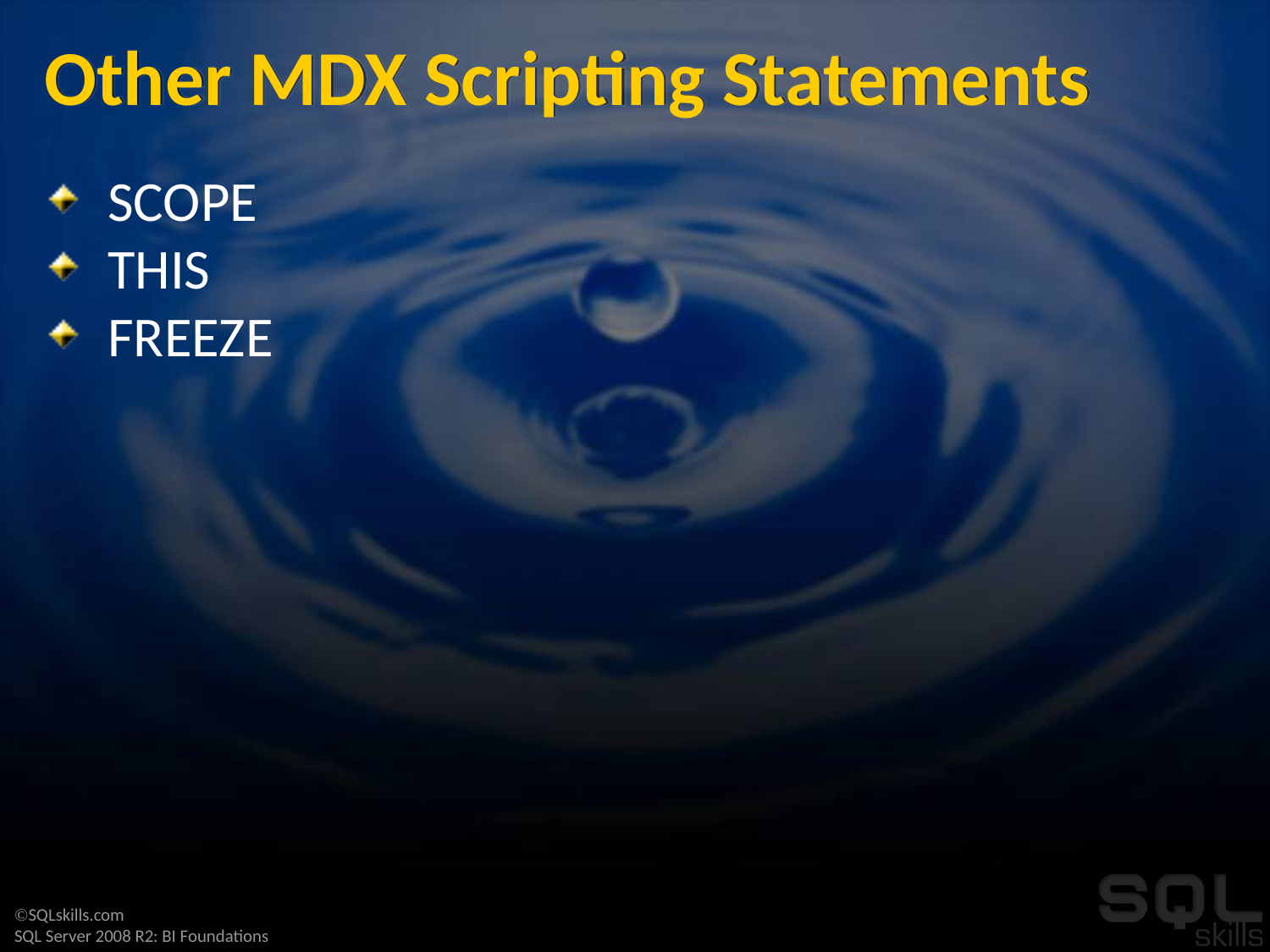

# Other MDX Scripting Statements
SCOPE
THIS
FREEZE